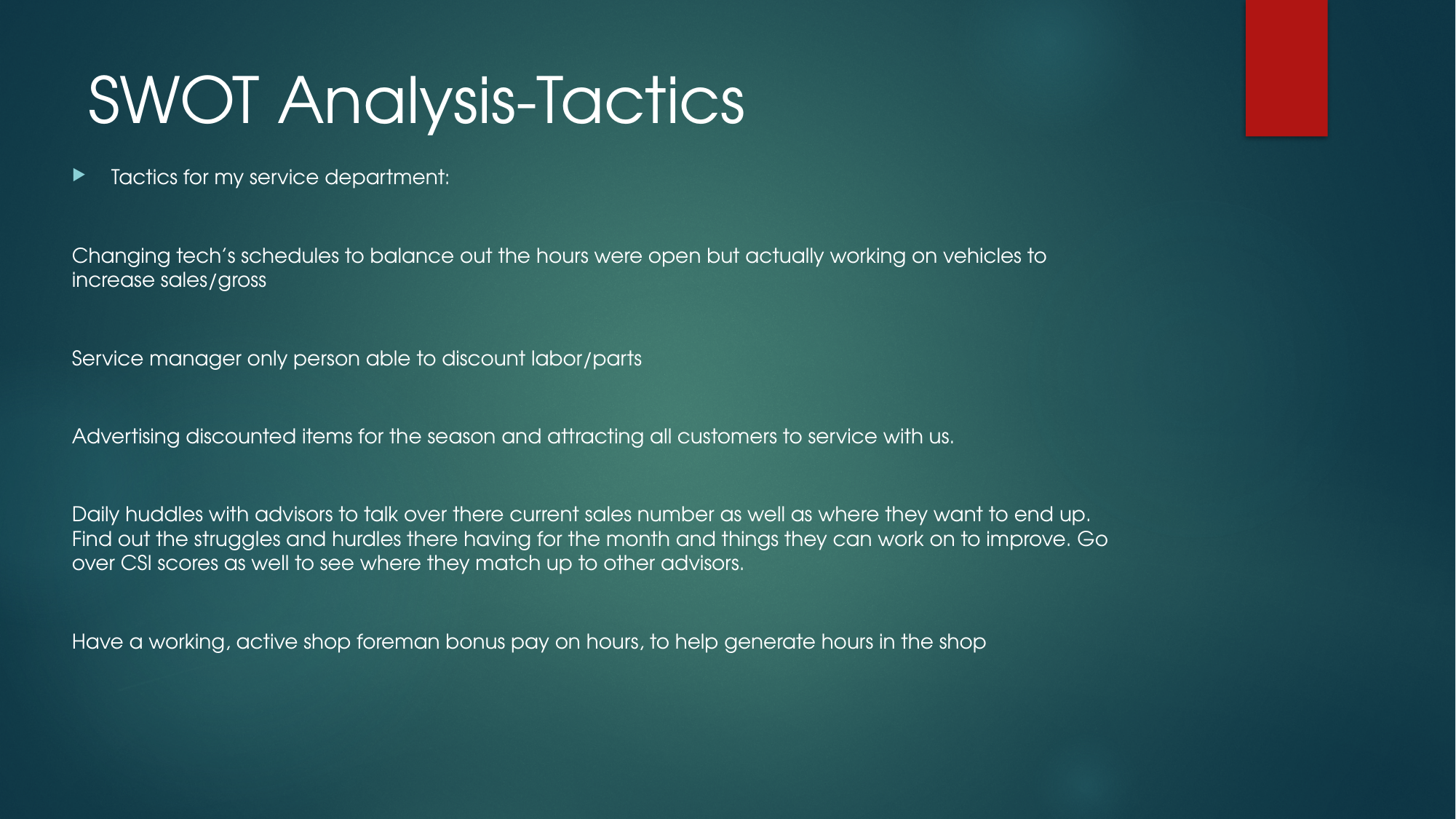

# SWOT Analysis-Tactics
Tactics for my service department:

Changing tech’s schedules to balance out the hours were open but actually working on vehicles to increase sales/gross

Service manager only person able to discount labor/parts

Advertising discounted items for the season and attracting all customers to service with us.

Daily huddles with advisors to talk over there current sales number as well as where they want to end up. Find out the struggles and hurdles there having for the month and things they can work on to improve. Go over CSI scores as well to see where they match up to other advisors.

Have a working, active shop foreman bonus pay on hours, to help generate hours in the shop